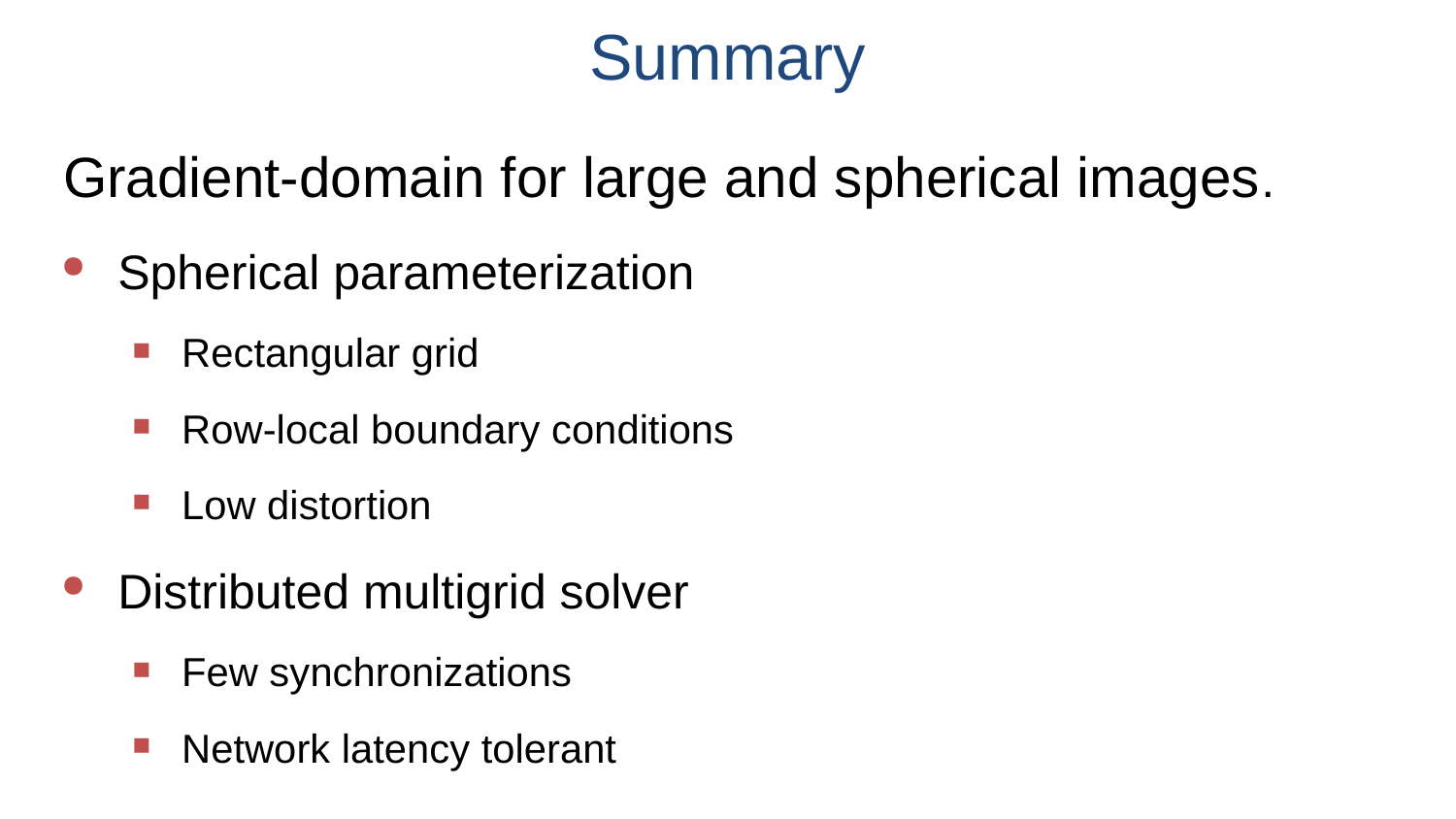

# Summary
Gradient-domain for large and spherical images.
Spherical parameterization
Rectangular grid
Row-local boundary conditions
Low distortion
Distributed multigrid solver
Few synchronizations
Network latency tolerant